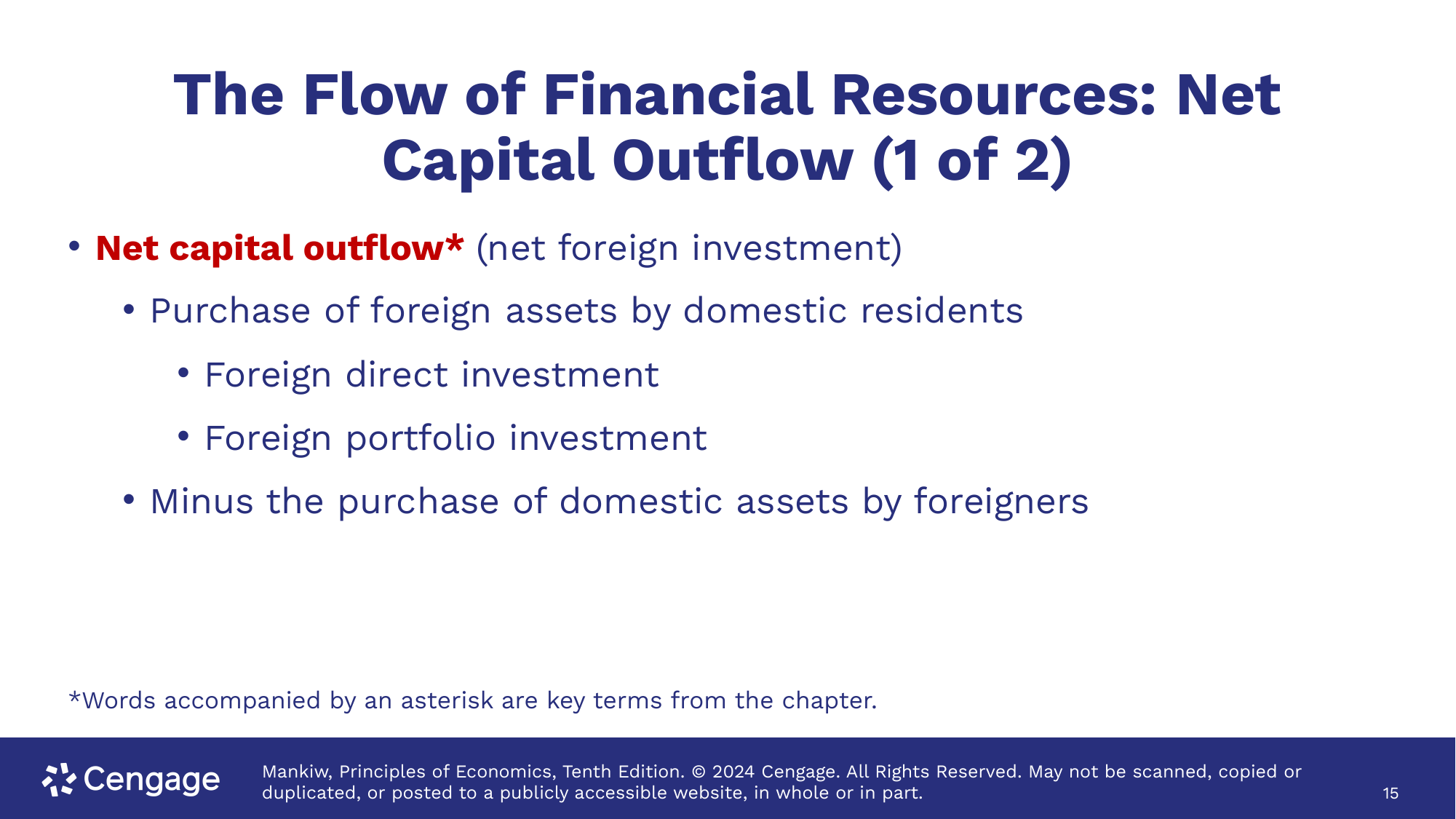

# The Flow of Financial Resources: Net Capital Outflow (1 of 2)
Net capital outflow* (net foreign investment)
Purchase of foreign assets by domestic residents
Foreign direct investment
Foreign portfolio investment
Minus the purchase of domestic assets by foreigners
*Words accompanied by an asterisk are key terms from the chapter.